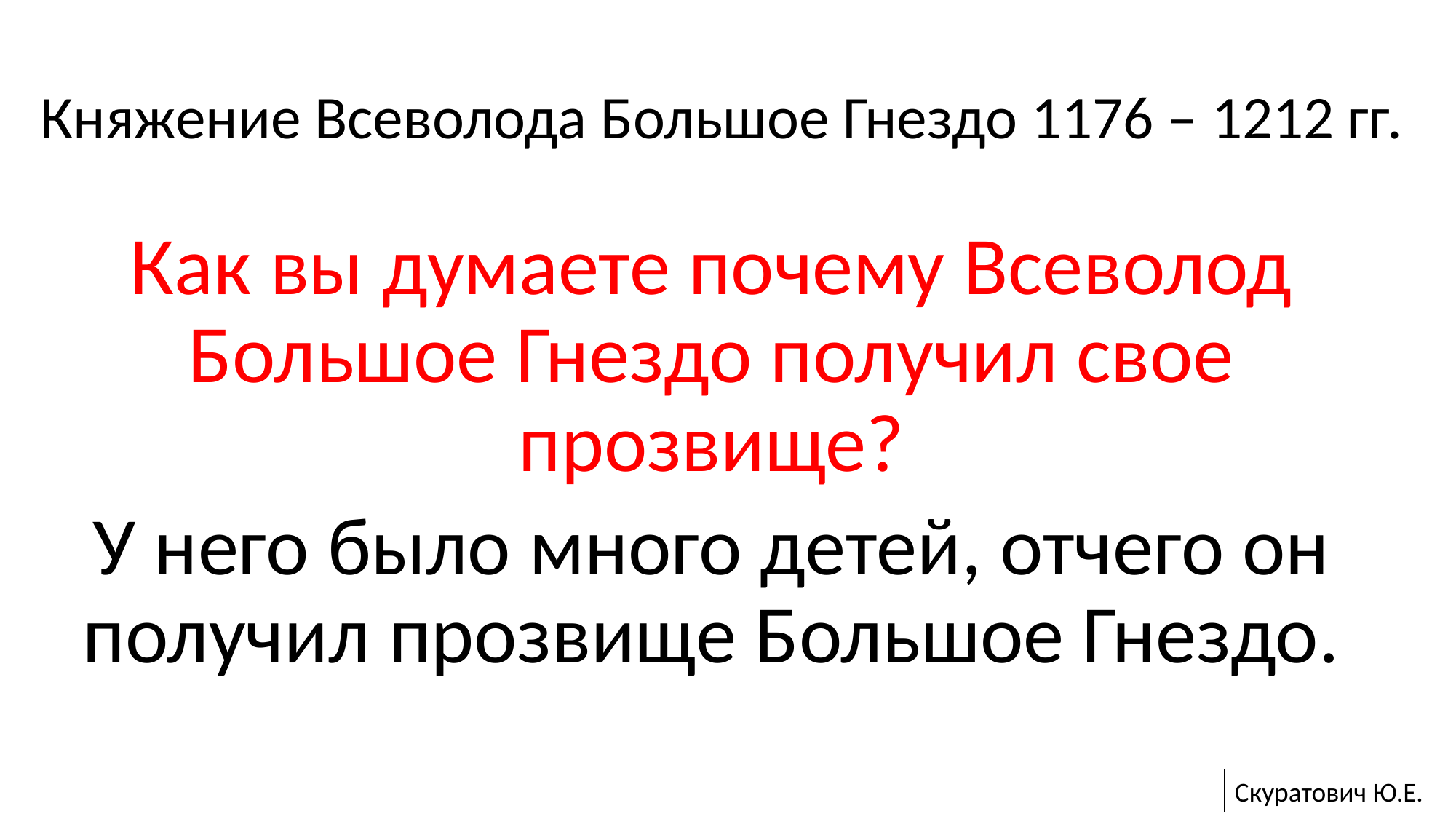

# Княжение Всеволода Большое Гнездо 1176 – 1212 гг.
Как вы думаете почему Всеволод Большое Гнездо получил свое прозвище?
У него было много детей, отчего он получил прозвище Большое Гнездо.

Скуратович Ю.Е.